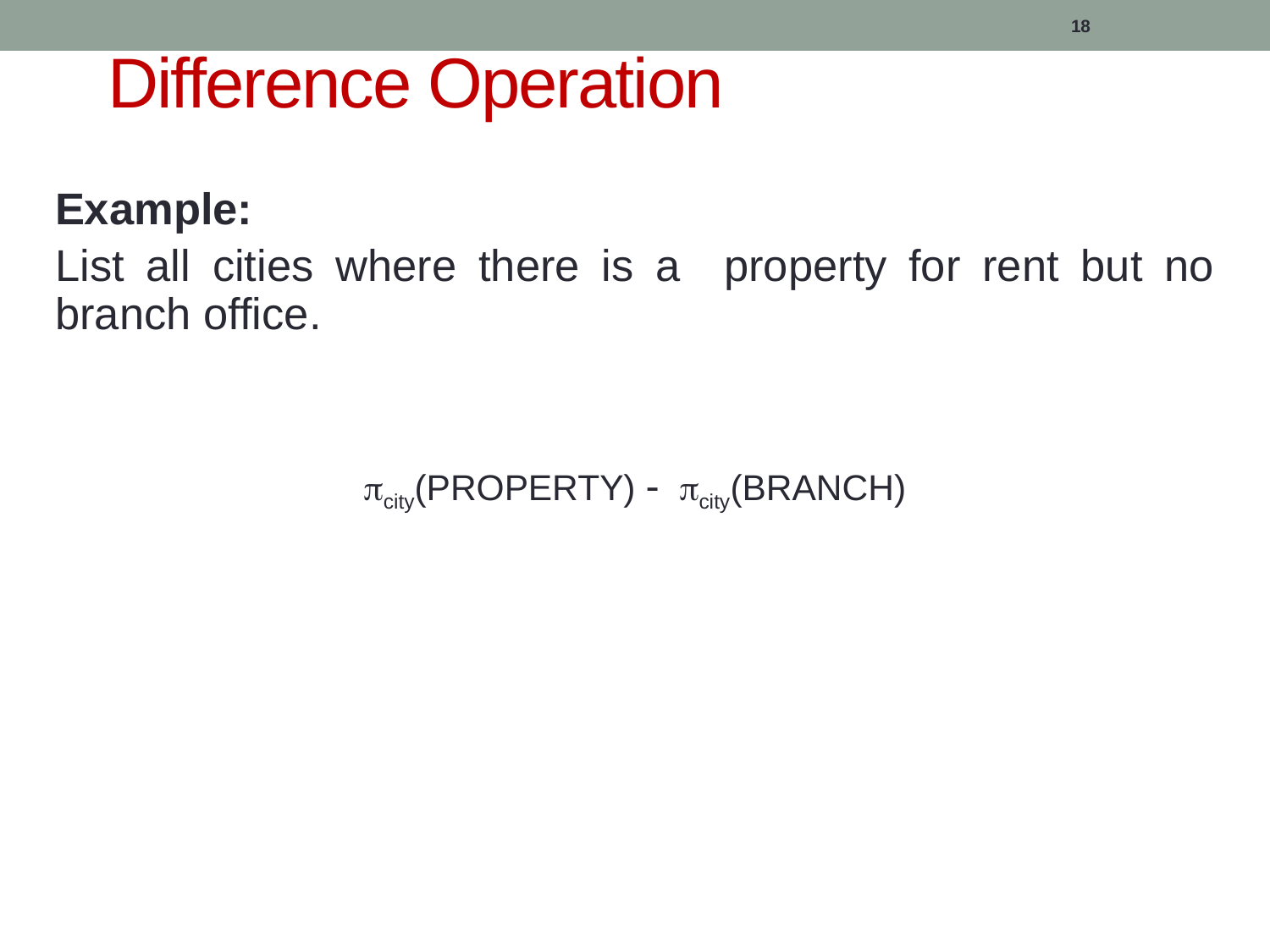

# Difference Operation
18
Example:
List all cities where there is a  property for rent but no branch office.

πcity(PROPERTY) -  πcity(BRANCH)